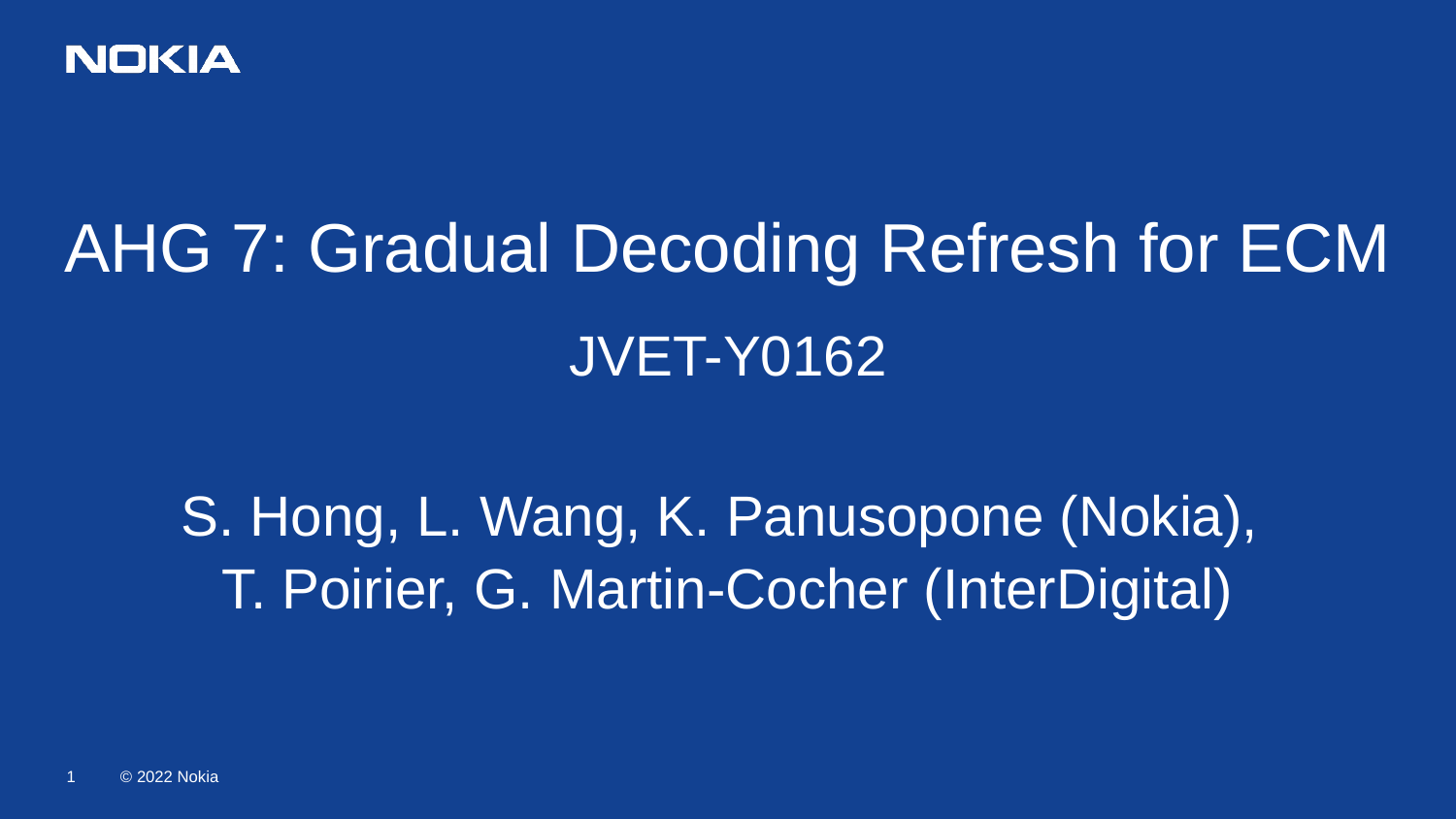

# AHG 7: Gradual Decoding Refresh for ECM JVET-Y0162
S. Hong, L. Wang, K. Panusopone (Nokia),
T. Poirier, G. Martin-Cocher (InterDigital)